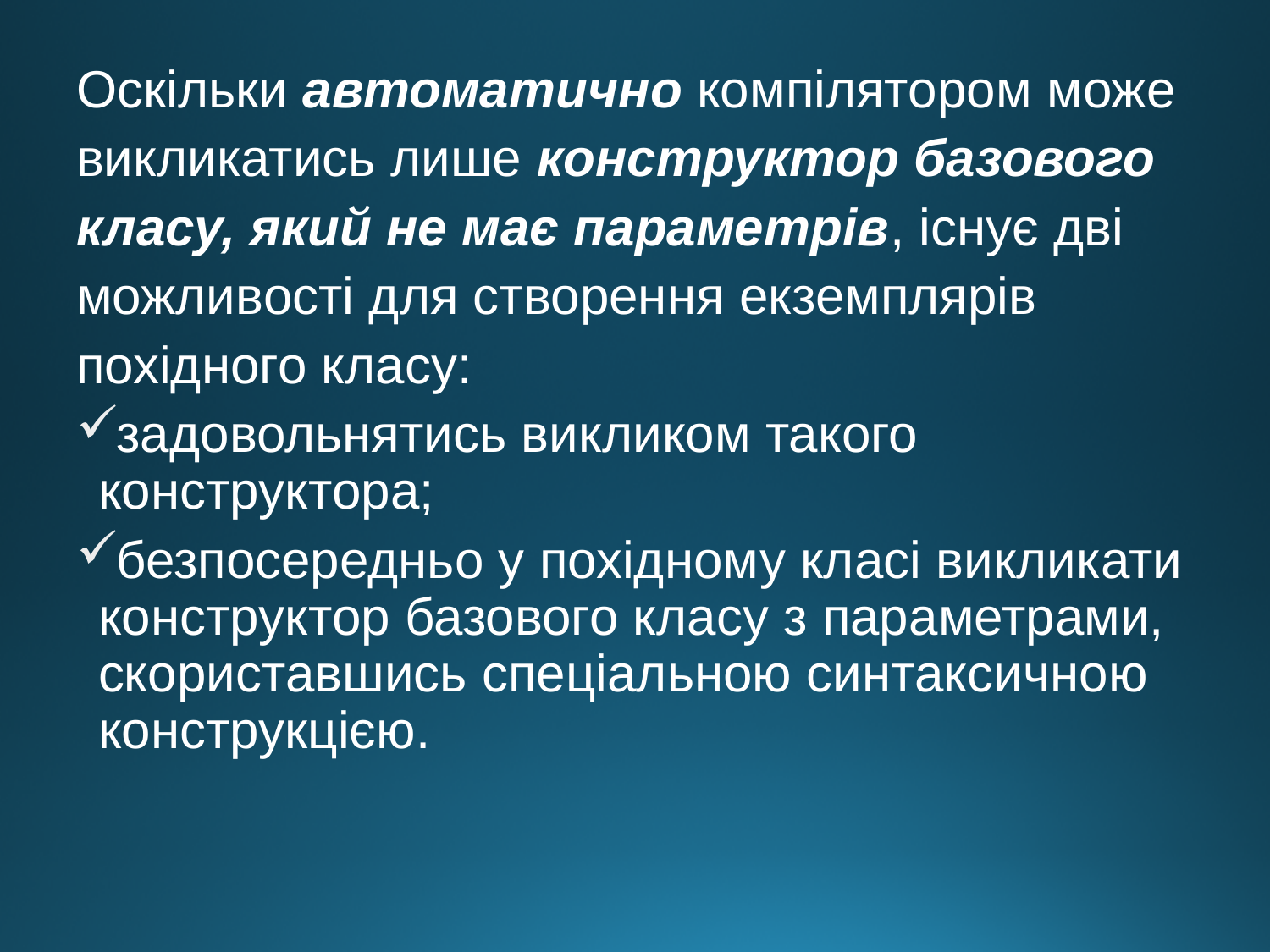

Оскільки автоматично компілятором може
викликатись лише конструктор базового
класу, який не має параметрів, існує дві
можливості для створення екземплярів
похідного класу:
задовольнятись викликом такого конструктора;
безпосередньо у похідному класі викликати конструктор базового класу з параметрами, скориставшись спеціальною синтаксичною конструкцією.